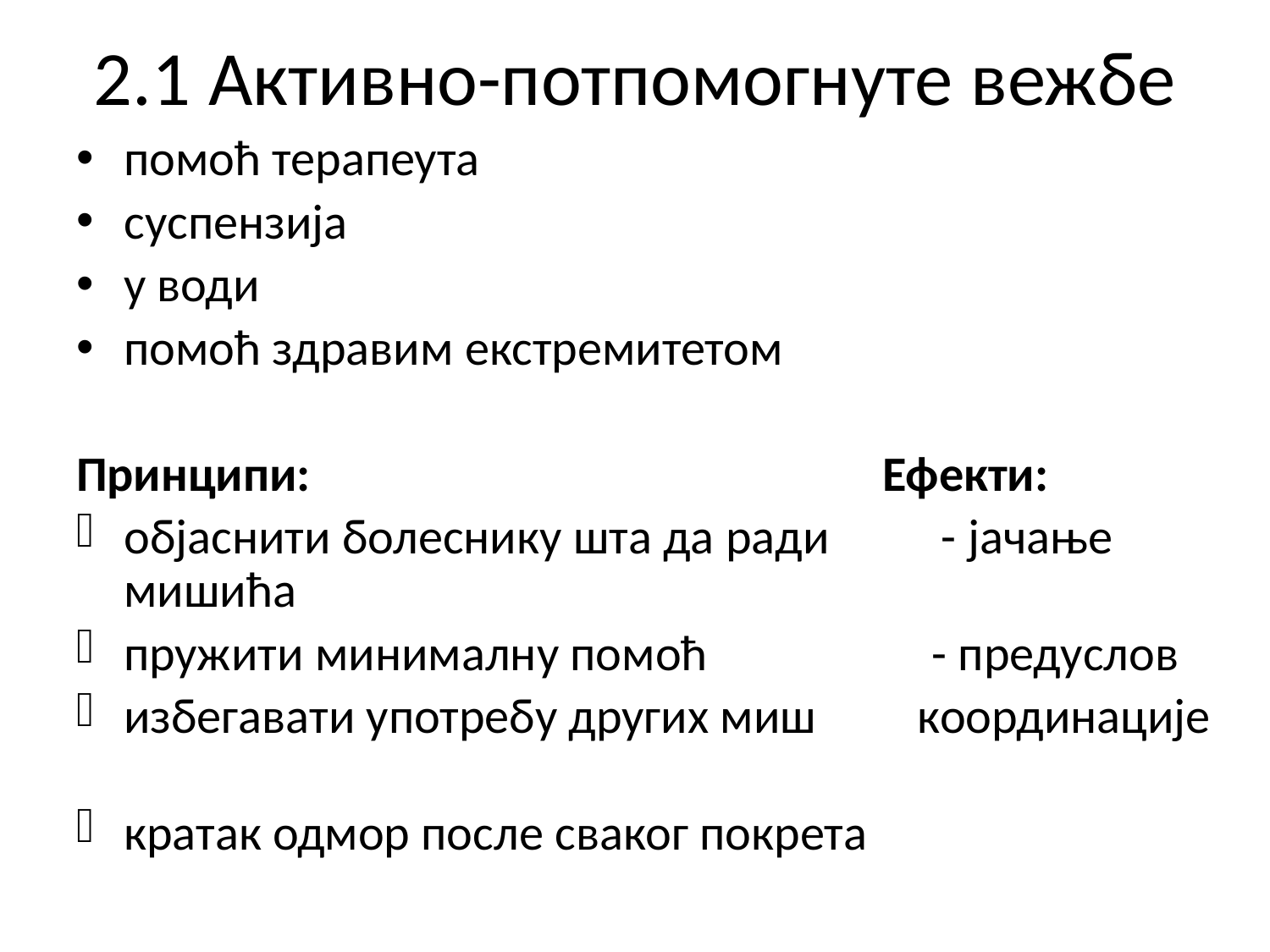

# 2.1 Активно-потпомогнуте вежбе
помоћ терапеута
суспензија
у води
помоћ здравим екстремитетом

Принципи:                                                   Ефекти:
објаснити болеснику шта да ради          - јачање мишића
пружити минималну помоћ                    - предуслов
избегавати употребу других миш         координације
кратак одмор после сваког покрета